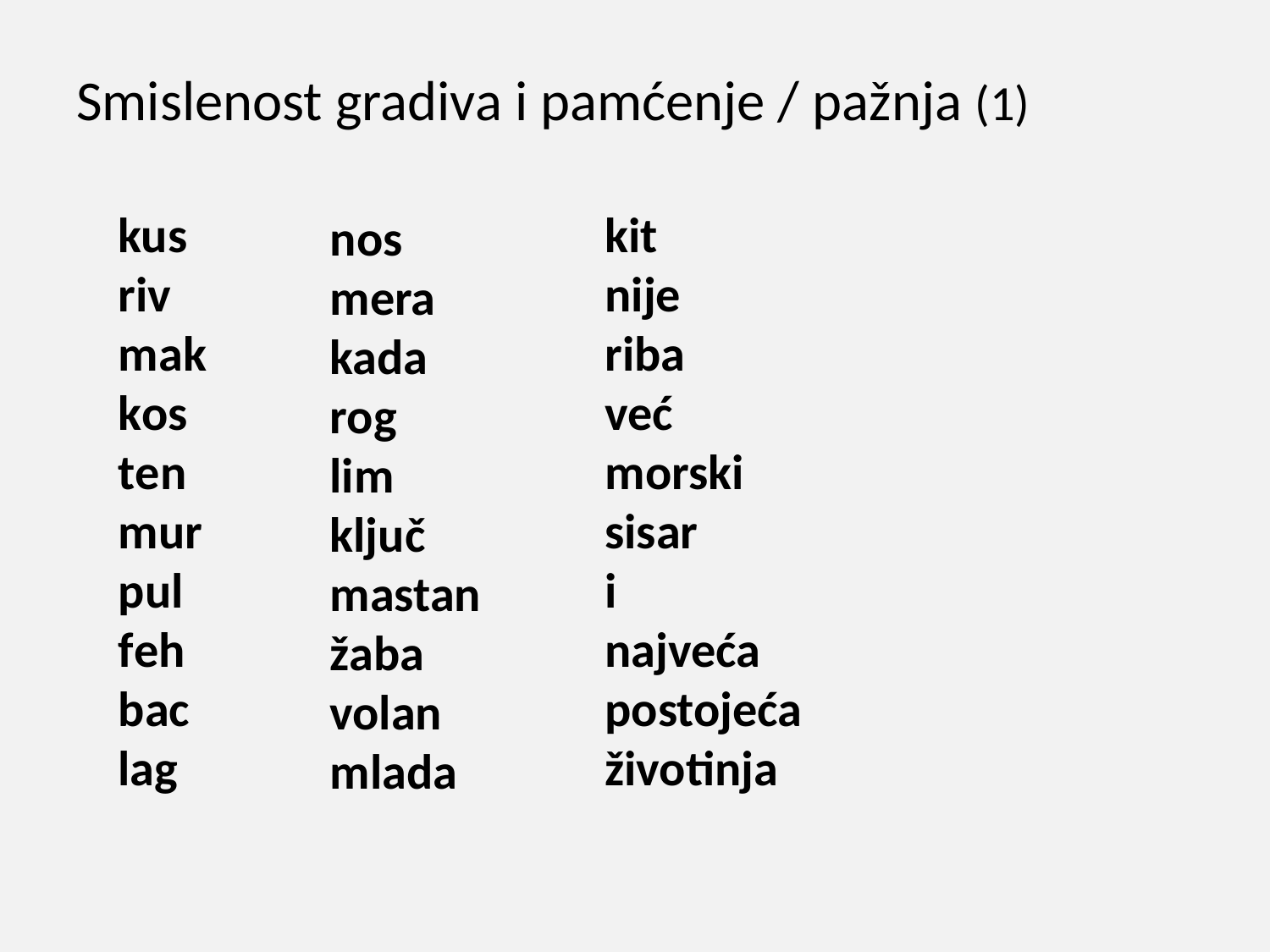

# Smislenost gradiva i pamćenje / pažnja (1)

nos
mera
kada
rog
lim
ključ
mastan
žaba
volan
mlada

kus
riv
mak
kos
ten
mur
pul
feh
bac
lag

kit
nije
riba
već
morski
sisar
i
najveća
postojeća
životinja